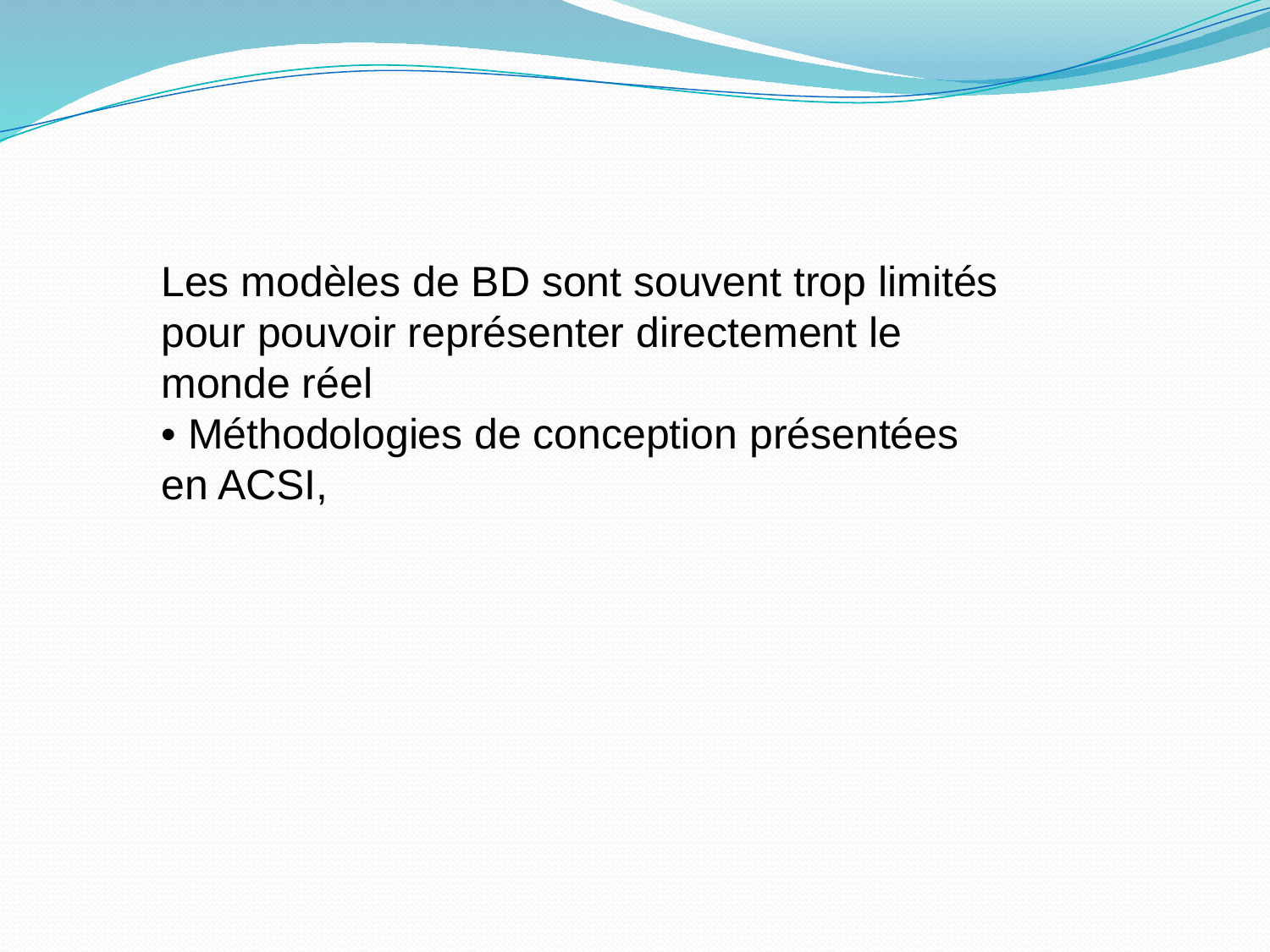

Les modèles de BD sont souvent trop limités pour pouvoir représenter directement le monde réel
• Méthodologies de conception présentées en ACSI,